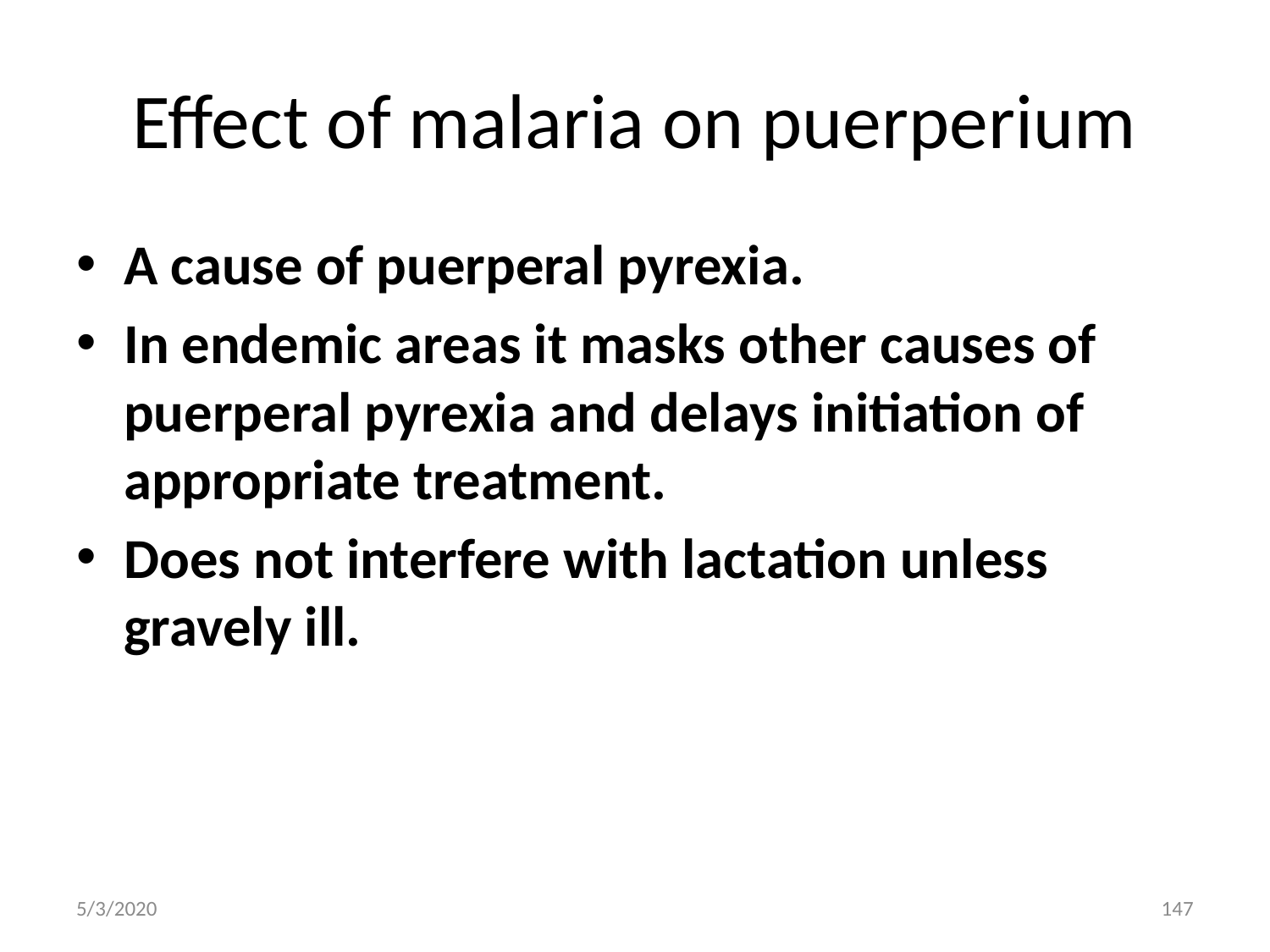

# Effect of malaria on puerperium
A cause of puerperal pyrexia.
In endemic areas it masks other causes of puerperal pyrexia and delays initiation of appropriate treatment.
Does not interfere with lactation unless gravely ill.
5/3/2020
147